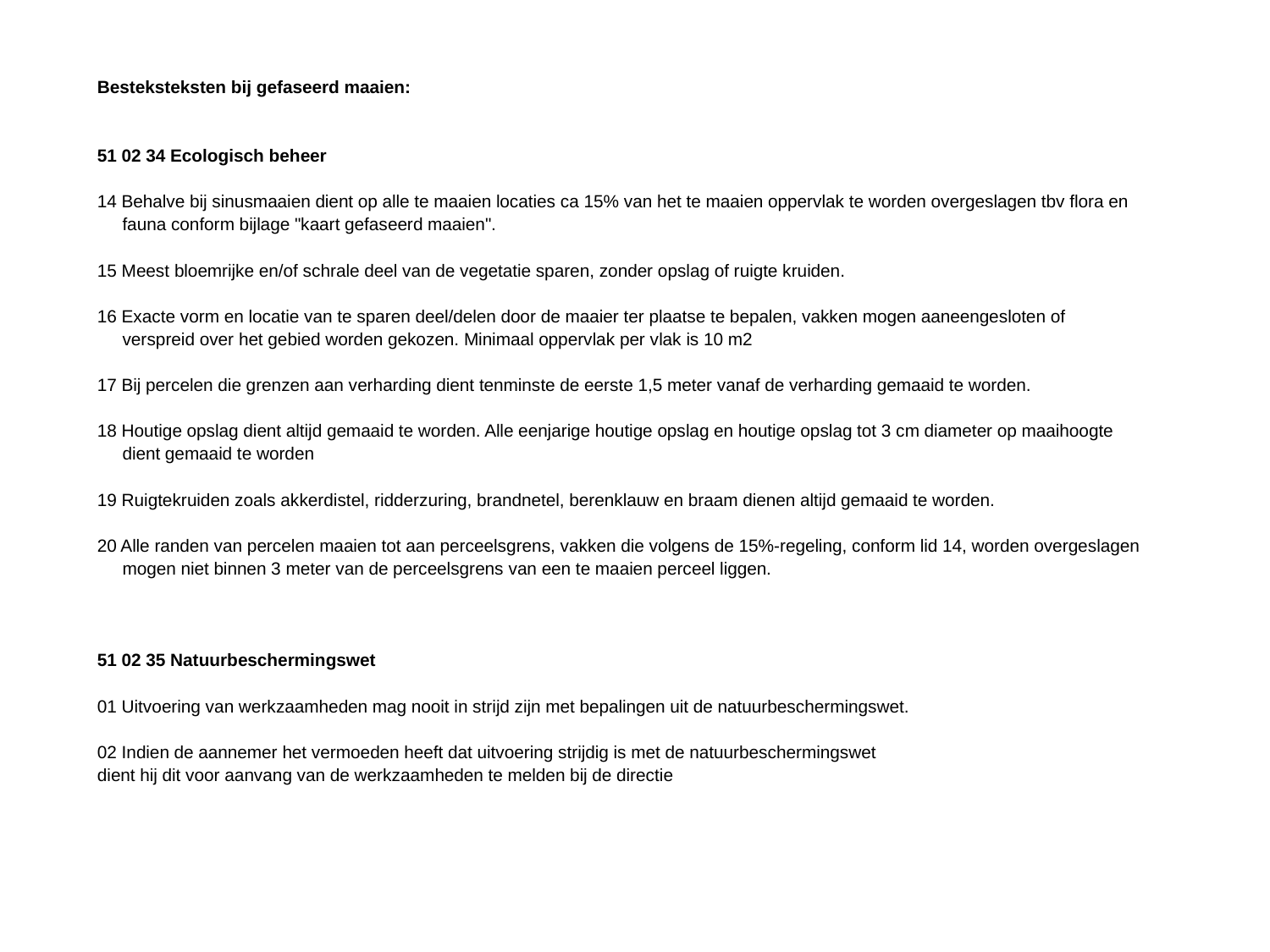

Besteksteksten bij gefaseerd maaien:

51 02 34 Ecologisch beheer

14 Behalve bij sinusmaaien dient op alle te maaien locaties ca 15% van het te maaien oppervlak te worden overgeslagen tbv flora en fauna conform bijlage "kaart gefaseerd maaien".

15 Meest bloemrijke en/of schrale deel van de vegetatie sparen, zonder opslag of ruigte kruiden.

16 Exacte vorm en locatie van te sparen deel/delen door de maaier ter plaatse te bepalen, vakken mogen aaneengesloten of verspreid over het gebied worden gekozen. Minimaal oppervlak per vlak is 10 m2

17 Bij percelen die grenzen aan verharding dient tenminste de eerste 1,5 meter vanaf de verharding gemaaid te worden.

18 Houtige opslag dient altijd gemaaid te worden. Alle eenjarige houtige opslag en houtige opslag tot 3 cm diameter op maaihoogte dient gemaaid te worden

19 Ruigtekruiden zoals akkerdistel, ridderzuring, brandnetel, berenklauw en braam dienen altijd gemaaid te worden.

20 Alle randen van percelen maaien tot aan perceelsgrens, vakken die volgens de 15%-regeling, conform lid 14, worden overgeslagen mogen niet binnen 3 meter van de perceelsgrens van een te maaien perceel liggen.

51 02 35 Natuurbeschermingswet

01 Uitvoering van werkzaamheden mag nooit in strijd zijn met bepalingen uit de natuurbeschermingswet.

02 Indien de aannemer het vermoeden heeft dat uitvoering strijdig is met de natuurbeschermingswet
dient hij dit voor aanvang van de werkzaamheden te melden bij de directie